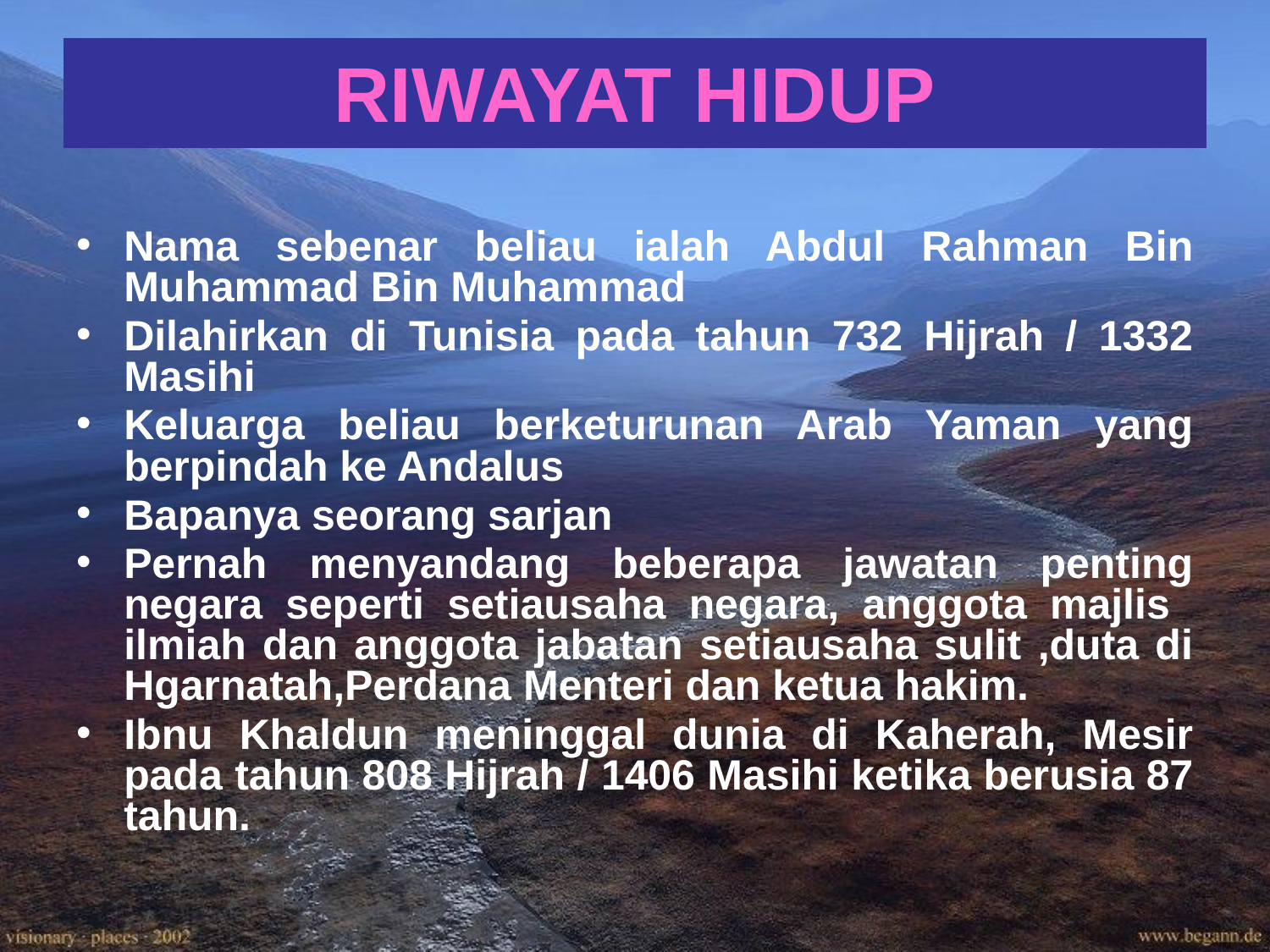

# RIWAYAT HIDUP
Nama sebenar beliau ialah Abdul Rahman Bin Muhammad Bin Muhammad
Dilahirkan di Tunisia pada tahun 732 Hijrah / 1332 Masihi
Keluarga beliau berketurunan Arab Yaman yang berpindah ke Andalus
Bapanya seorang sarjan
Pernah menyandang beberapa jawatan penting negara seperti setiausaha negara, anggota majlis  ilmiah dan anggota jabatan setiausaha sulit ,duta di Hgarnatah,Perdana Menteri dan ketua hakim.
Ibnu Khaldun meninggal dunia di Kaherah, Mesir pada tahun 808 Hijrah / 1406 Masihi ketika berusia 87 tahun.